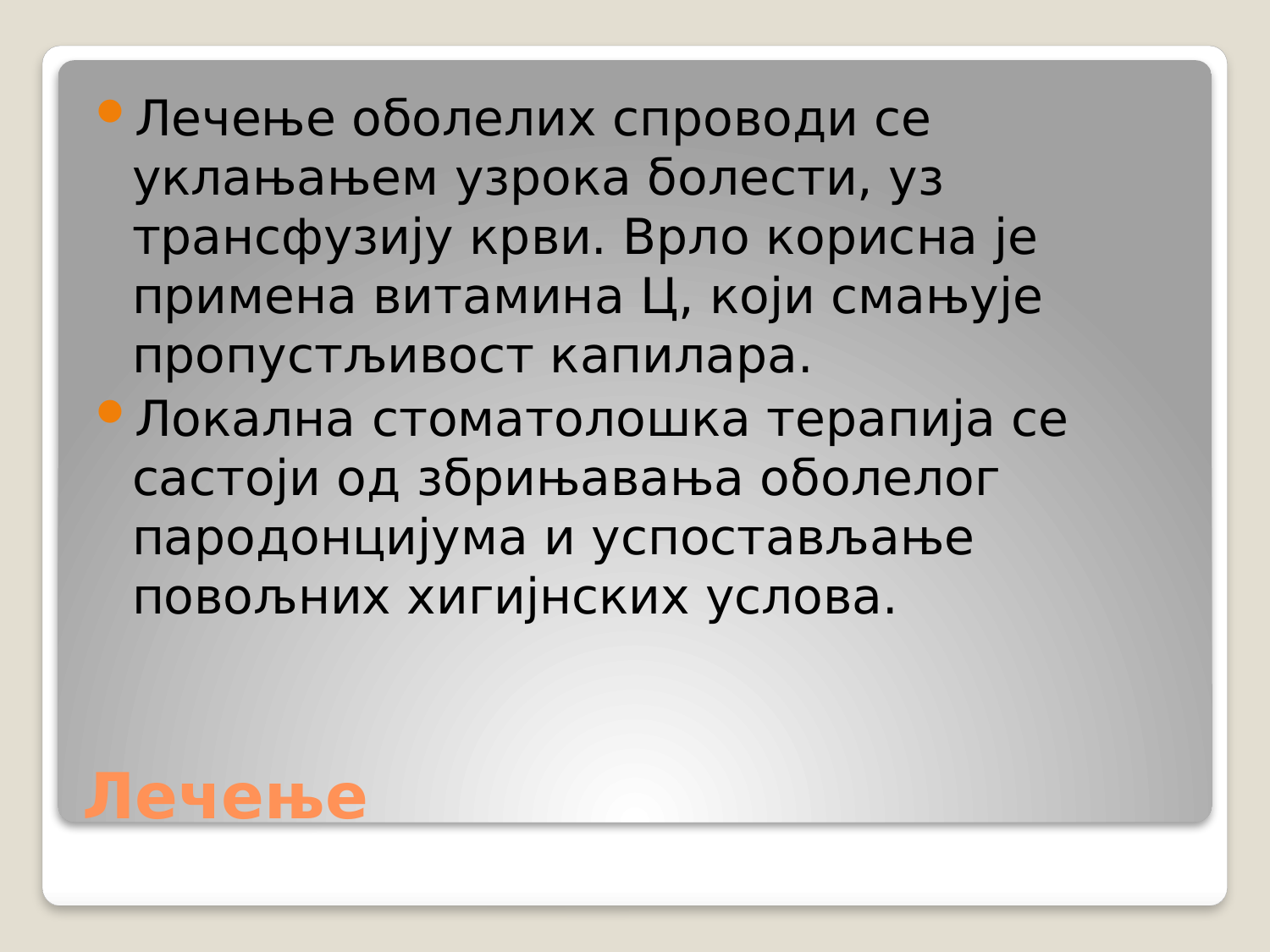

Лечење оболелих спроводи се уклањањем узрока болести, уз трансфузију крви. Врло корисна је примена витамина Ц, који смањује пропустљивост капилара.
Локална стоматолошка терапија се састоји од збрињавања оболелог пародонцијума и успостављање повољних хигијнских услова.

# Лечење